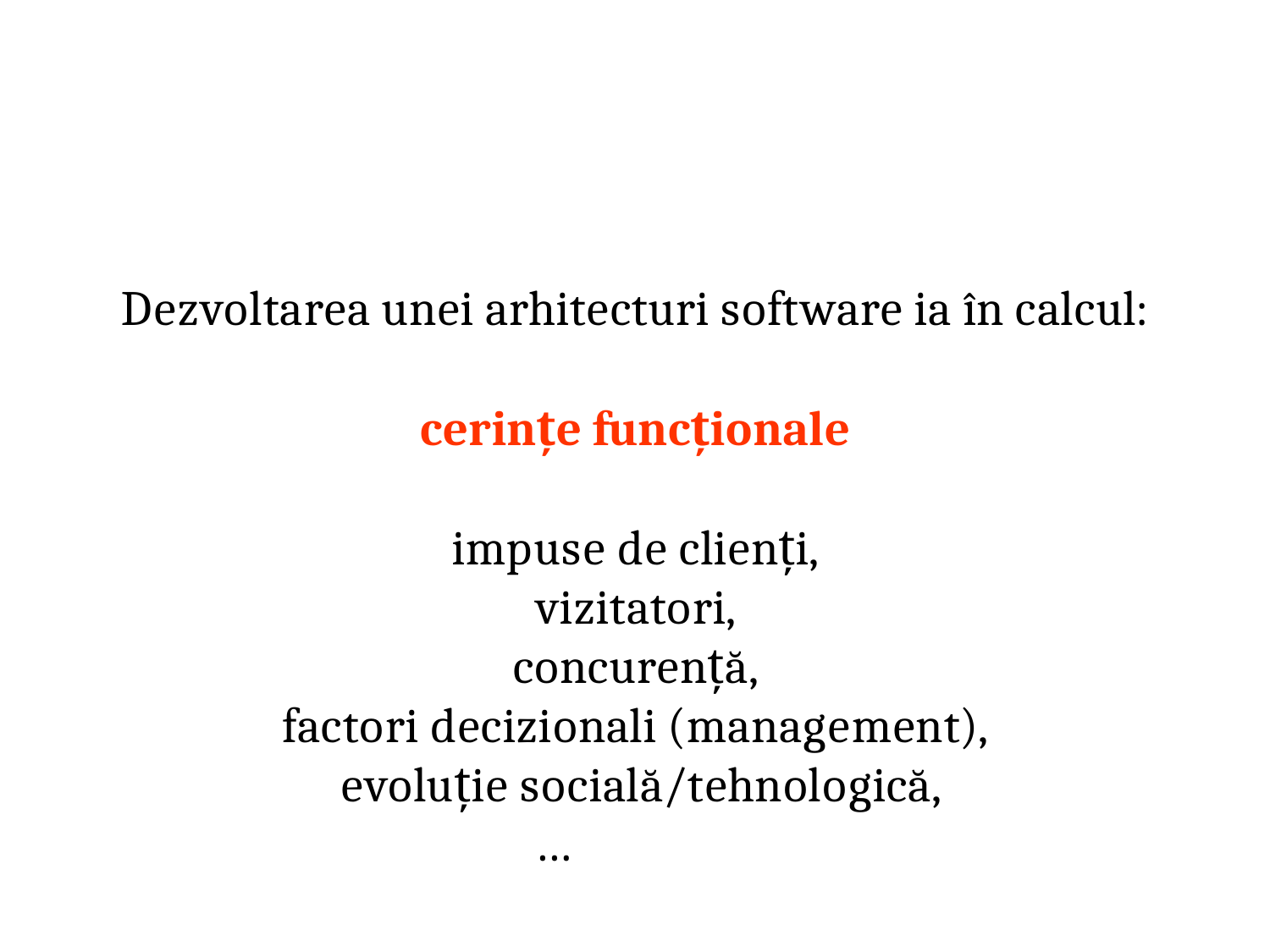

Dezvoltarea unei arhitecturi software ia în calcul:

cerințe funcționale

impuse de clienți,  vizitatori,  concurență,
factori decizionali (management),  evoluție socială/tehnologică,
…